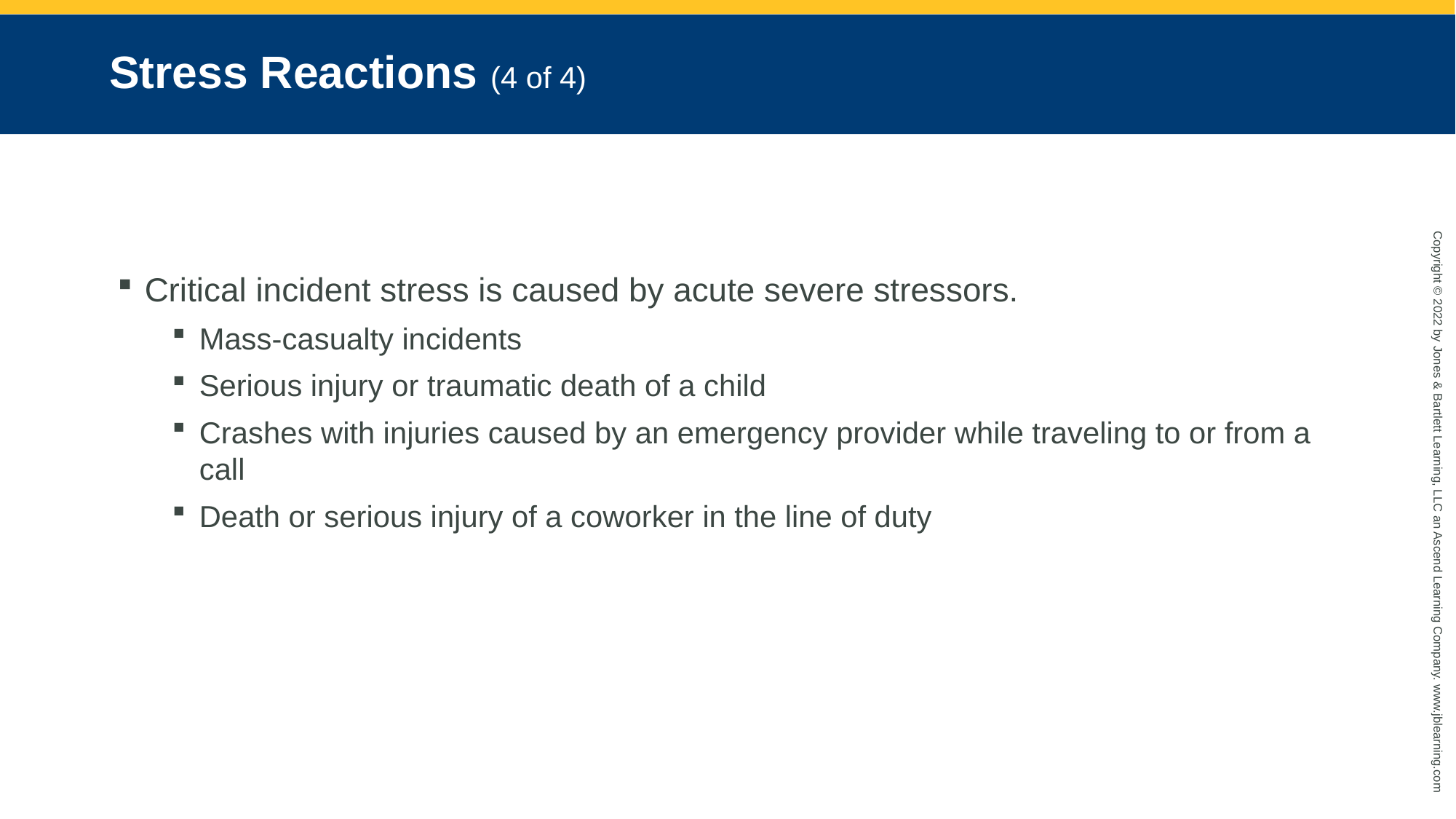

# Stress Reactions (4 of 4)
Critical incident stress is caused by acute severe stressors.
Mass-casualty incidents
Serious injury or traumatic death of a child
Crashes with injuries caused by an emergency provider while traveling to or from a call
Death or serious injury of a coworker in the line of duty